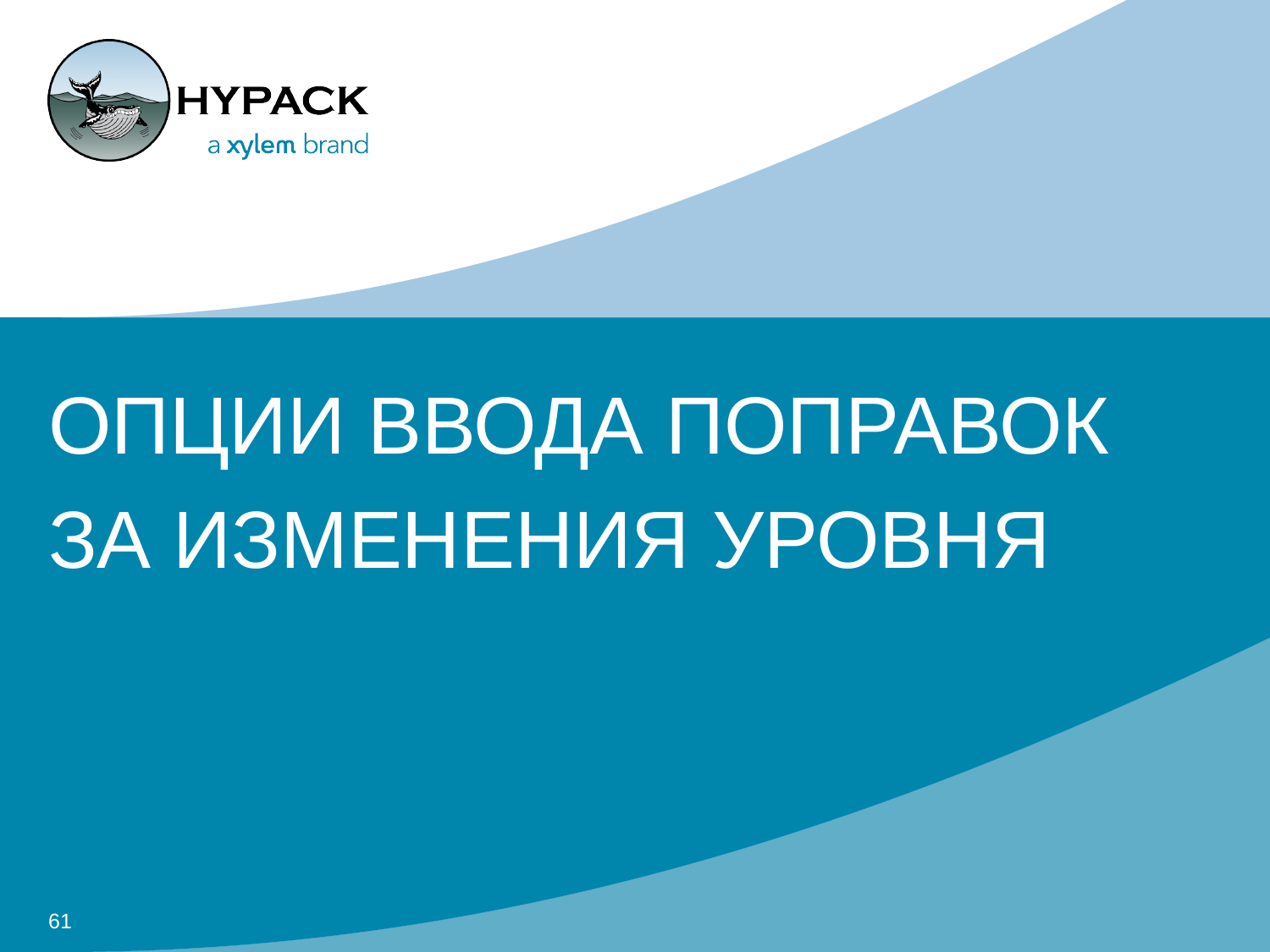

# ОПЦИИ ВВОДА ПОПРАВОК ЗА ИЗМЕНЕНИЯ УРОВНЯ
61